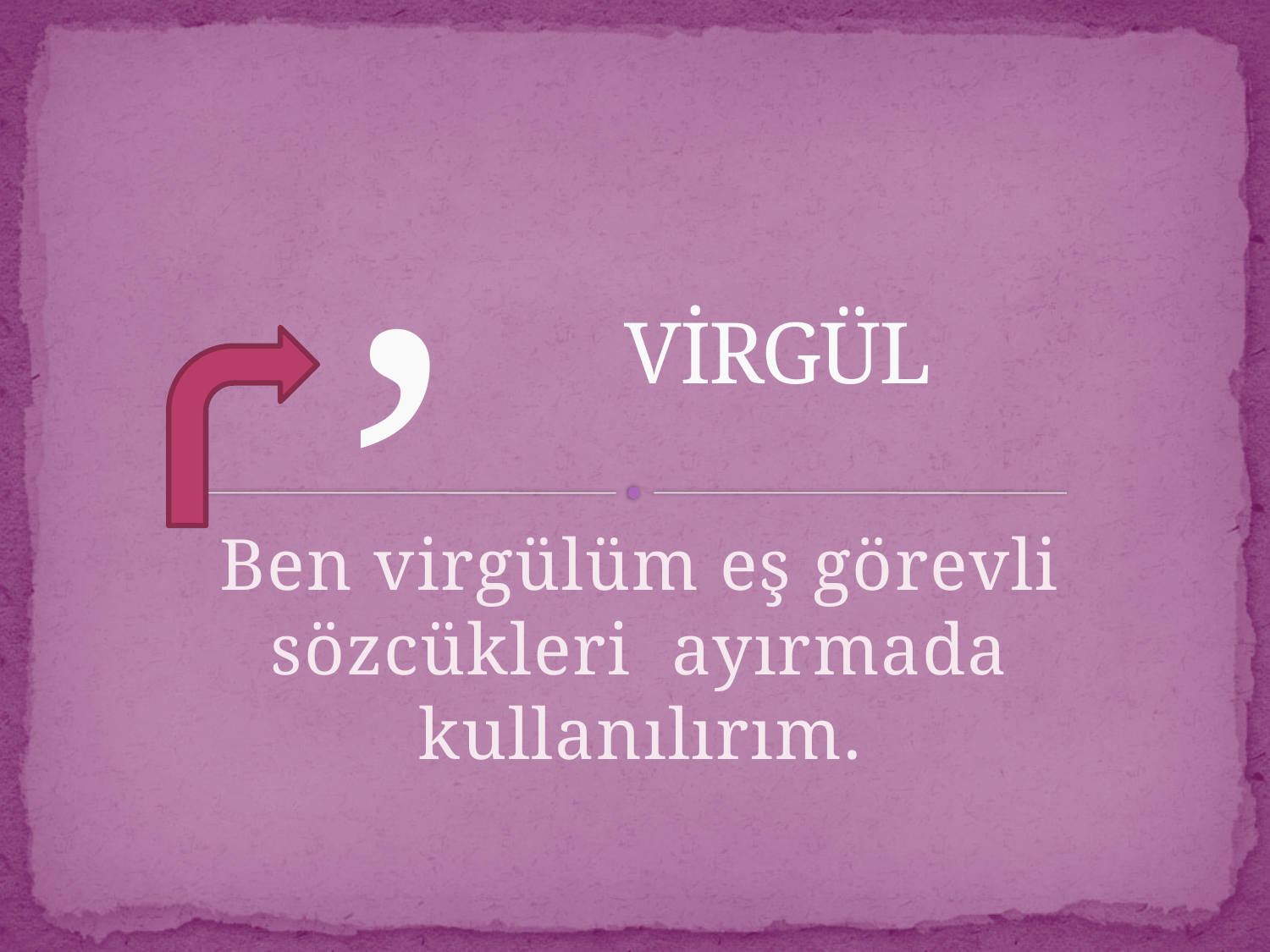

# ,    VİRGÜL

Ben virgülüm eş görevli sözcükleri  ayırmada kullanılırım.